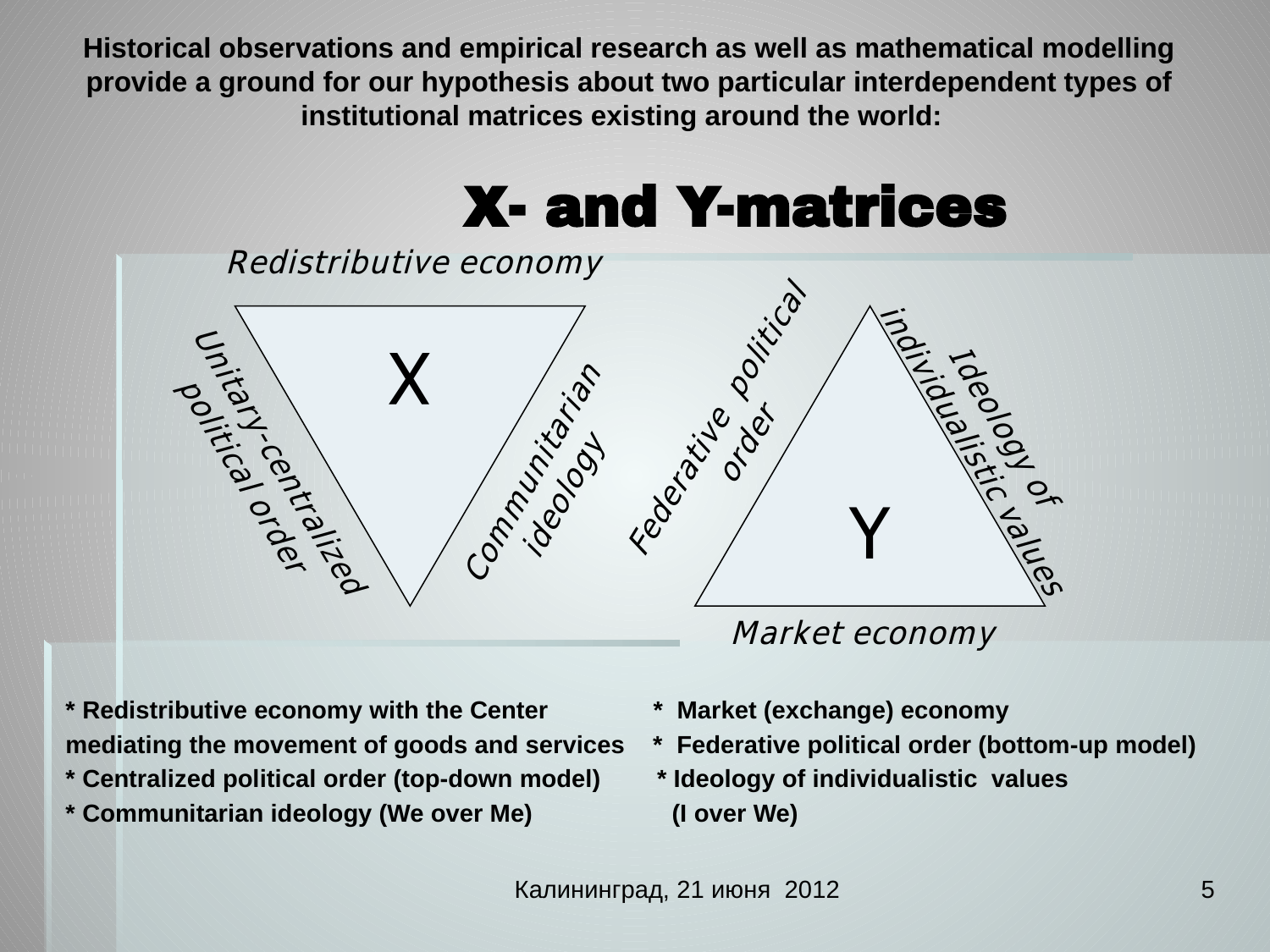

# Historical observations and empirical research as well as mathematical modelling provide a ground for our hypothesis about two particular interdependent types of institutional matrices existing around the world: X- and Y-matrices
Redistributive economy
X
Y
Federative  political order
Ideology of  individualistic values
Unitary-centralized political order
Communitarian ideology
Market economy
* Redistributive economy with the Center               *  Market (exchange) economy
mediating the movement of goods and services    *  Federative political order (bottom-up model)
* Centralized political order (top-down model)        * Ideology of individualistic  values
* Communitarian ideology (We over Me)                    (I over We)
Калининград, 21 июня  2012
5